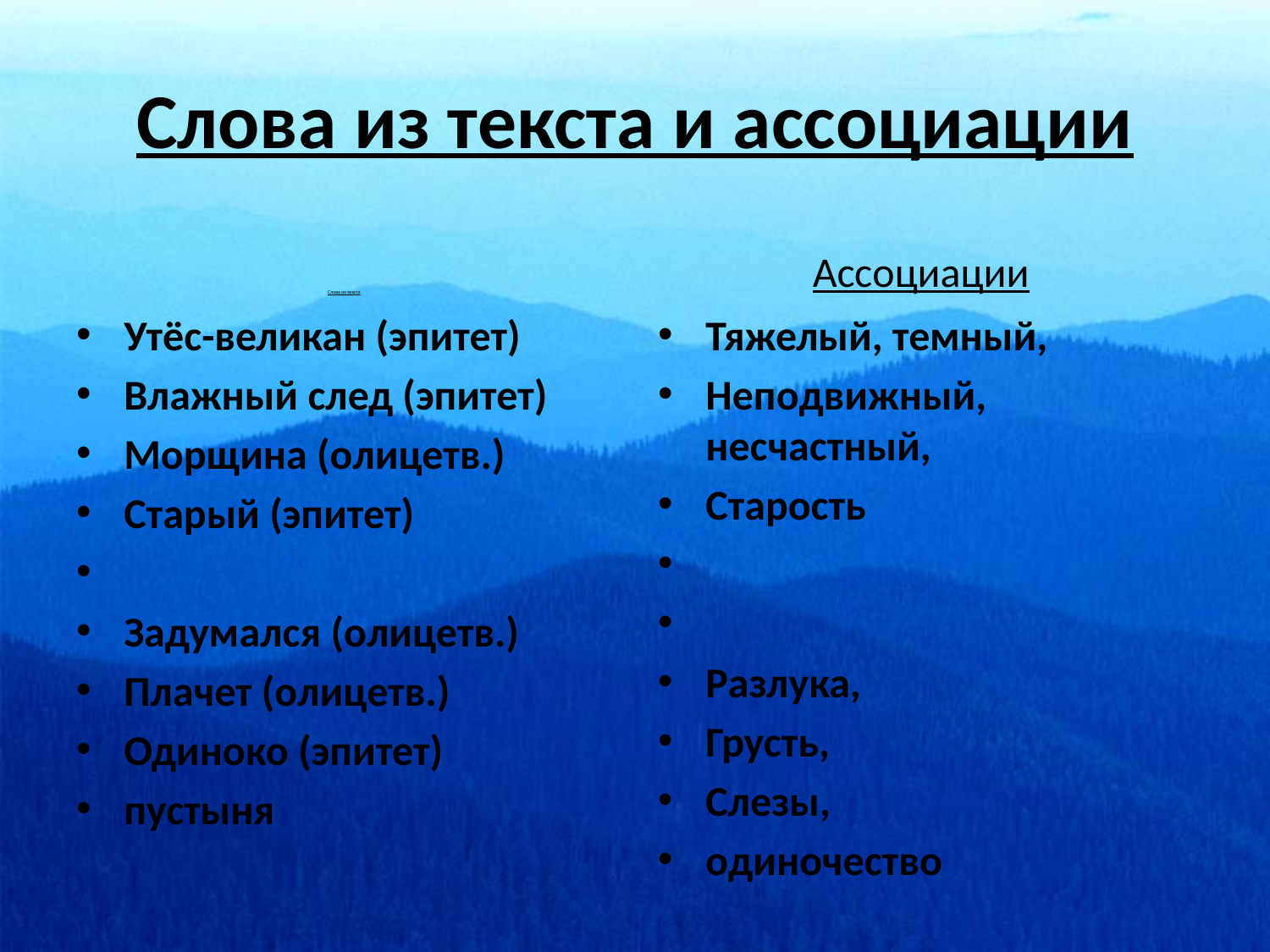

# Слова из текста и ассоциации

Слова из текста
Ассоциации
Утёс-великан (эпитет)
Влажный след (эпитет)
Морщина (олицетв.)
Старый (эпитет)

Задумался (олицетв.)
Плачет (олицетв.)
Одиноко (эпитет)
пустыня
Тяжелый, темный,
Неподвижный, несчастный,
Старость

Разлука,
Грусть,
Слезы,
одиночество